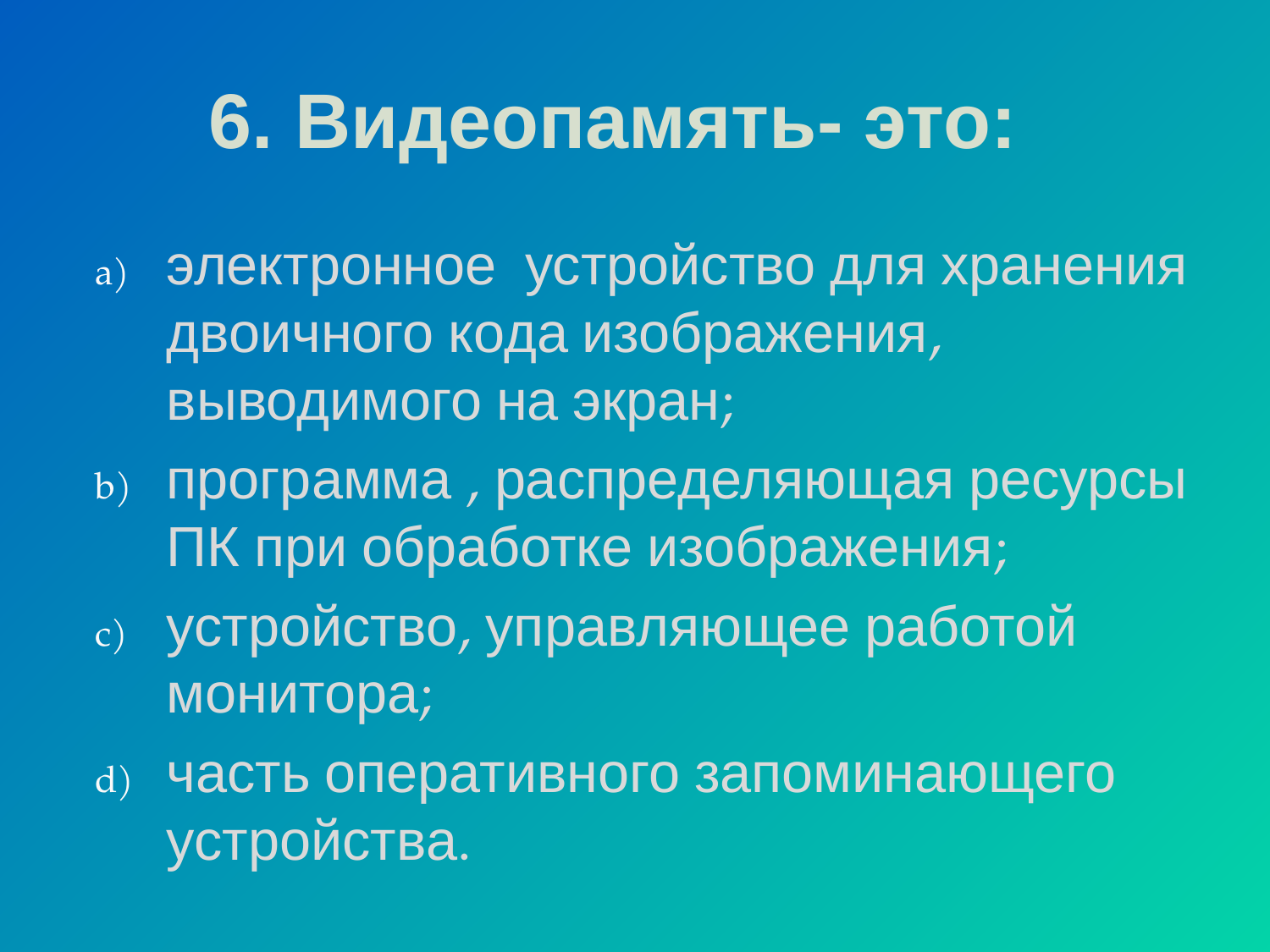

# 6. Видеопамять- это:
электронное  устройство для хранения двоичного кода изображения, выводимого на экран;
программа , распределяющая ресурсы ПК при обработке изображения;
устройство, управляющее работой монитора;
часть оперативного запоминающего устройства.